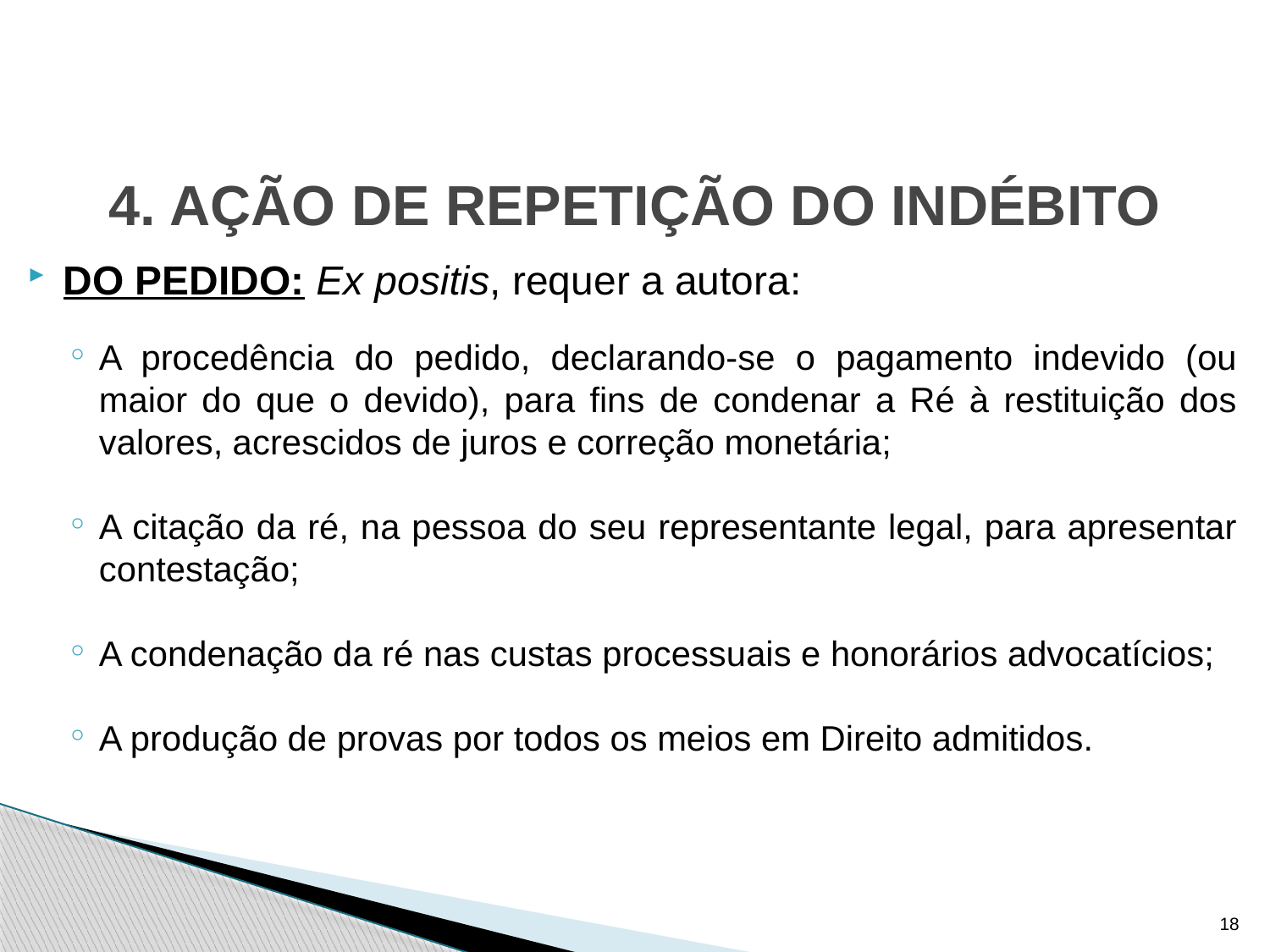

# 4. AÇÃO DE REPETIÇÃO DO INDÉBITO
DO PEDIDO: Ex positis, requer a autora:
A procedência do pedido, declarando-se o pagamento indevido (ou maior do que o devido), para fins de condenar a Ré à restituição dos valores, acrescidos de juros e correção monetária;
A citação da ré, na pessoa do seu representante legal, para apresentar contestação;
A condenação da ré nas custas processuais e honorários advocatícios;
A produção de provas por todos os meios em Direito admitidos.

18